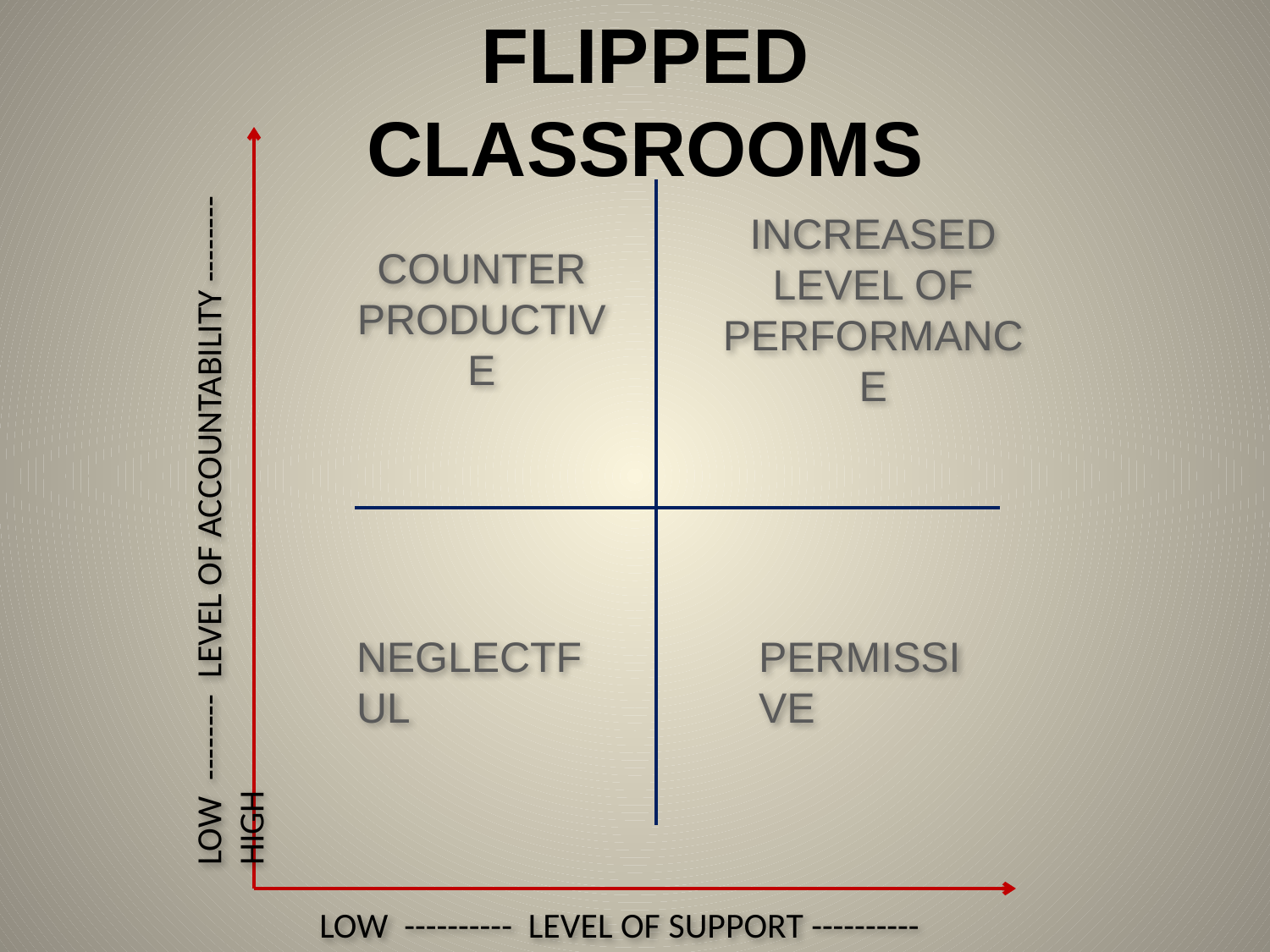

# Flipped Classrooms
Increased Level of Performance
Counter Productive
Low  --------  Level of Accountability --------  High
Neglectful
Permissive
Low  ----------  Level of Support ----------  High